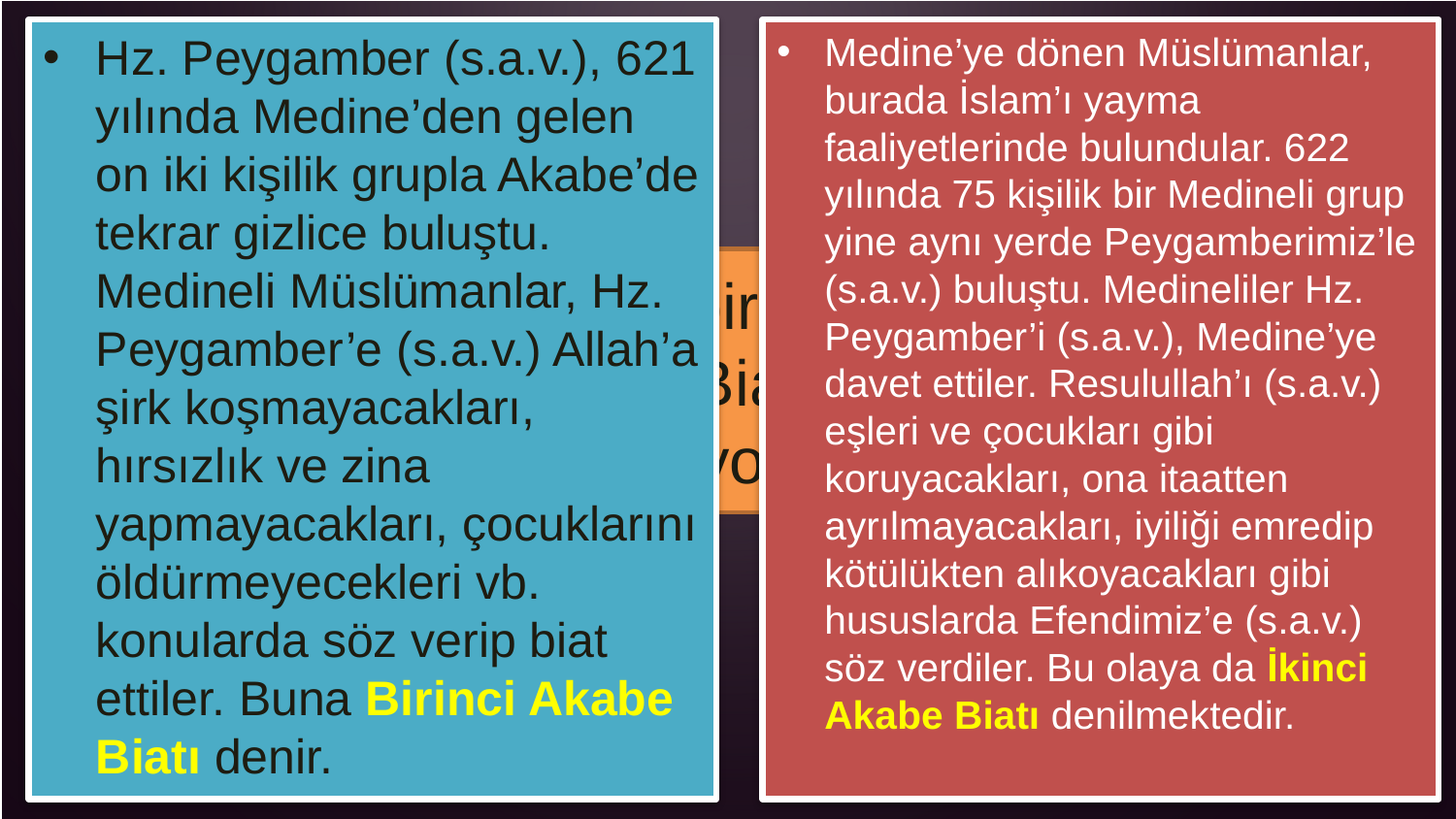

Hz. Peygamber (s.a.v.), 621 yılında Medine’den gelen on iki kişilik grupla Akabe’de tekrar gizlice buluştu. Medineli Müslümanlar, Hz. Peygamber’e (s.a.v.) Allah’a şirk koşmayacakları, hırsızlık ve zina yapmayacakları, çocuklarını öldürmeyecekleri vb. konularda söz verip biat ettiler. Buna Birinci Akabe Biatı denir.
Medine’ye dönen Müslümanlar, burada İslam’ı yayma faaliyetlerinde bulundular. 622 yılında 75 kişilik bir Medineli grup yine aynı yerde Peygamberimiz’le (s.a.v.) buluştu. Medineliler Hz. Peygamber’i (s.a.v.), Medine’ye davet ettiler. Resulullah’ı (s.a.v.) eşleri ve çocukları gibi koruyacakları, ona itaatten ayrılmayacakları, iyiliği emredip kötülükten alıkoyacakları gibi hususlarda Efendimiz’e (s.a.v.) söz verdiler. Bu olaya da İkinci Akabe Biatı denilmektedir.
Akabe diye bir şey duydunuz mu? Akabe Biatları hakkında ne biliyorsunuz?